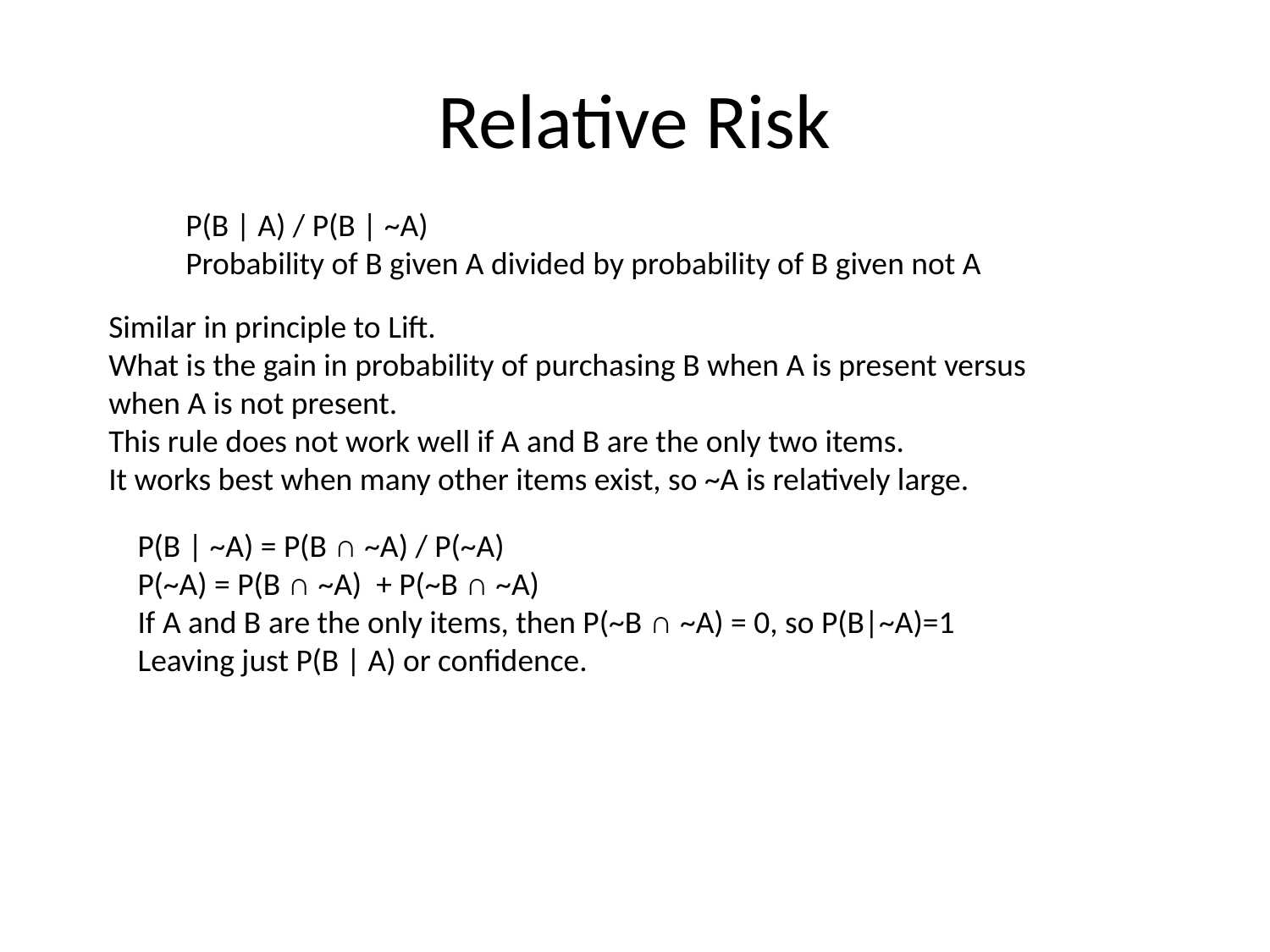

# Relative Risk
P(B | A) / P(B | ~A)
Probability of B given A divided by probability of B given not A
Similar in principle to Lift.
What is the gain in probability of purchasing B when A is present versus when A is not present.
This rule does not work well if A and B are the only two items.
It works best when many other items exist, so ~A is relatively large.
P(B | ~A) = P(B ∩ ~A) / P(~A)
P(~A) = P(B ∩ ~A)  + P(~B ∩ ~A)
If A and B are the only items, then P(~B ∩ ~A) = 0, so P(B|~A)=1
Leaving just P(B | A) or confidence.